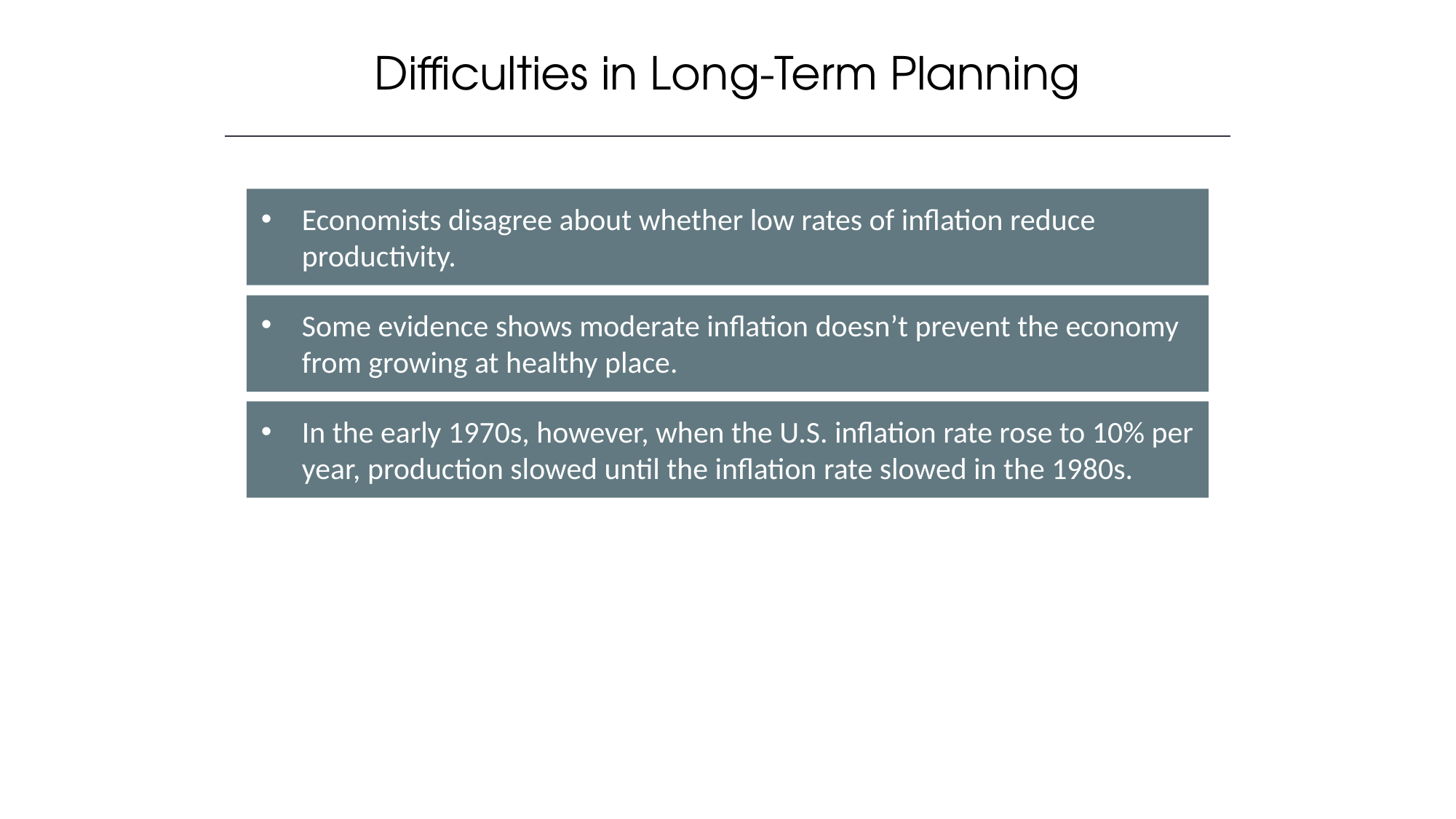

Difficulties in Long-Term Planning
HAWKES LEARNING

Economists disagree about whether low rates of inflation reduce productivity.

Some evidence shows moderate inflation doesn’t prevent the economy from growing at healthy place.

In the early 1970s, however, when the U.S. inflation rate rose to 10% per year, production slowed until the inflation rate slowed in the 1980s.